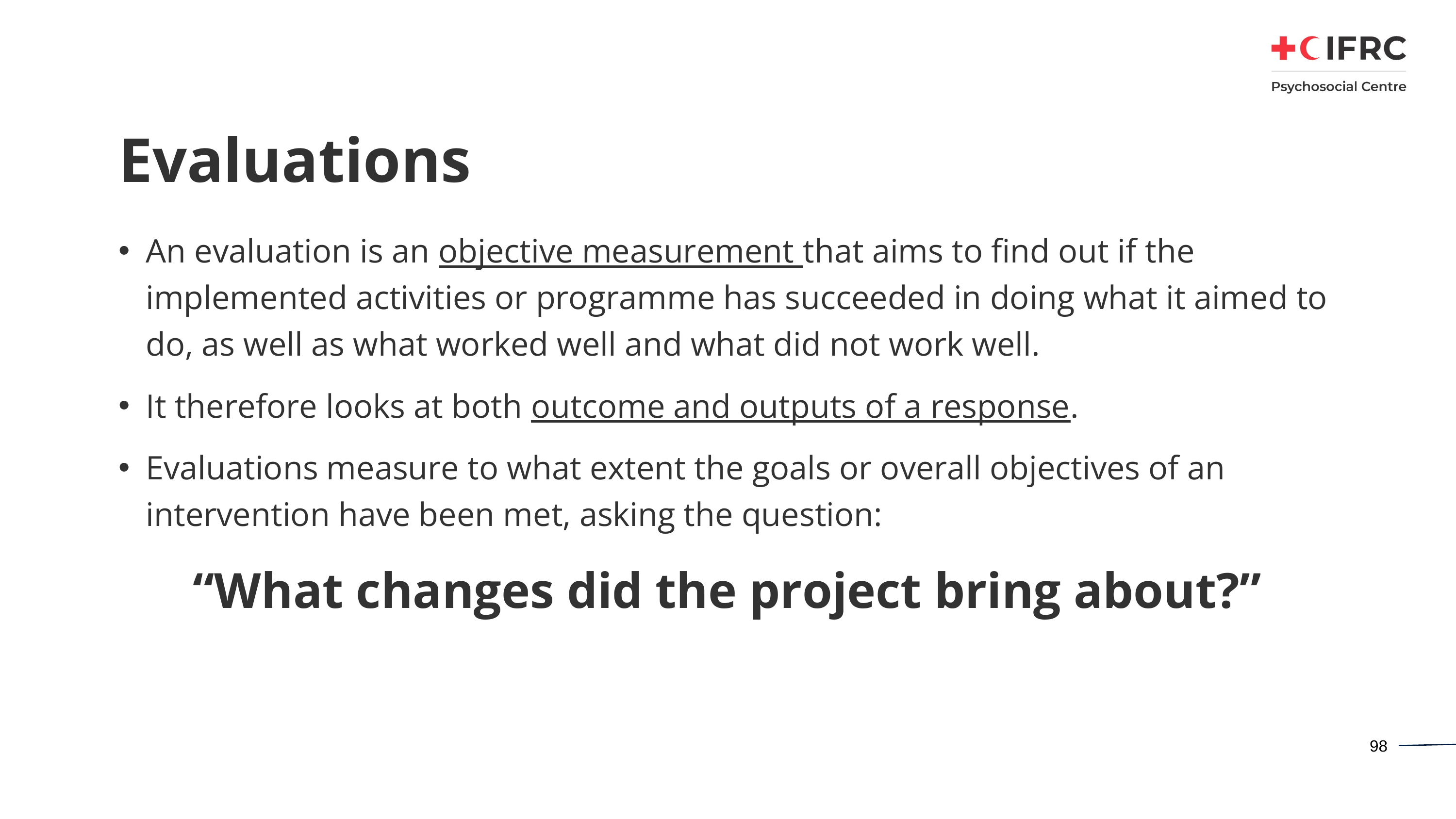

# Evaluations
An evaluation is an objective measurement that aims to find out if the implemented activities or programme has succeeded in doing what it aimed to do, as well as what worked well and what did not work well.
It therefore looks at both outcome and outputs of a response.
Evaluations measure to what extent the goals or overall objectives of an intervention have been met, asking the question:
“What changes did the project bring about?”